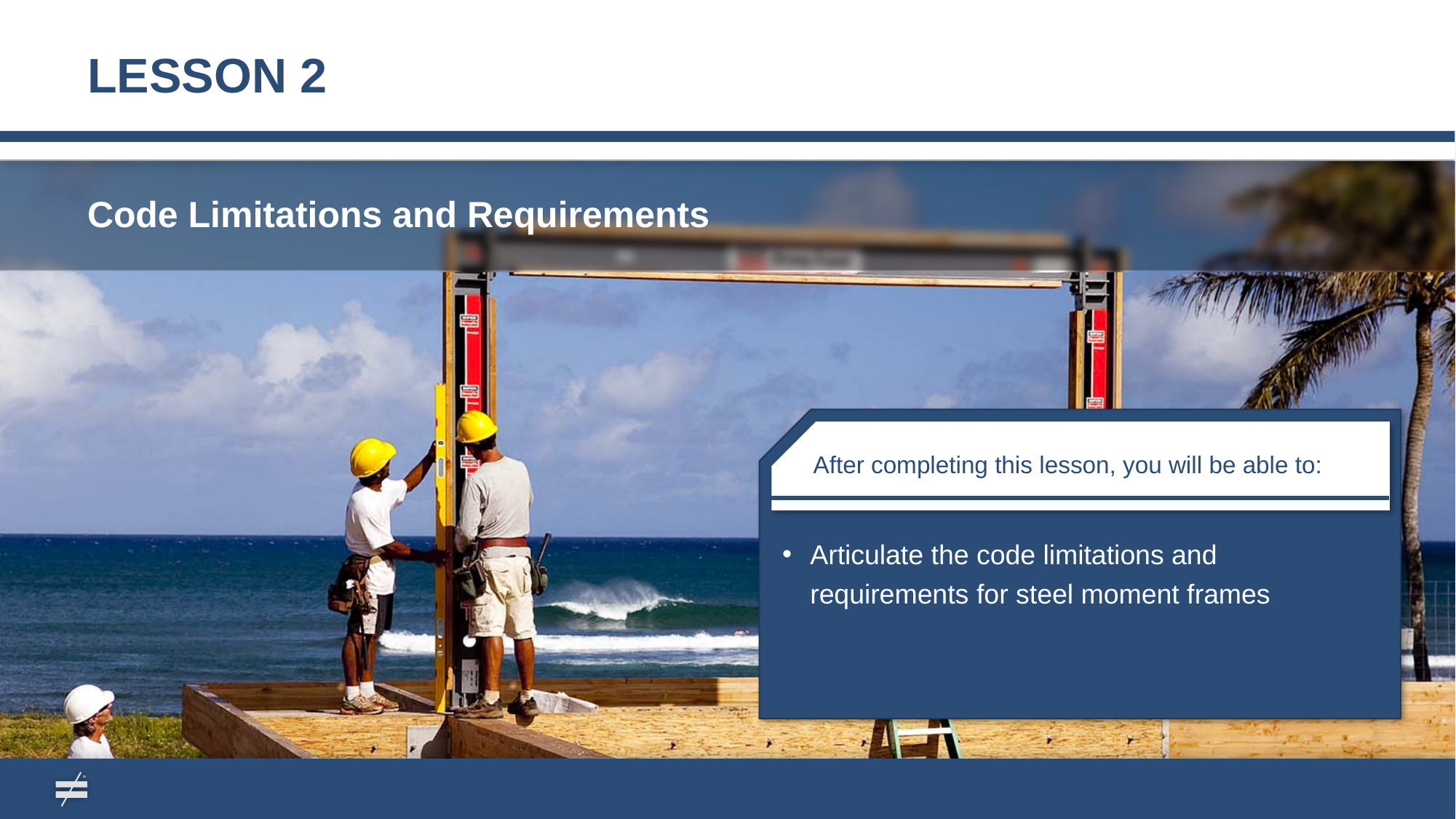

# LESSON 2
Code Limitations and Requirements

After completing this lesson, you will be able to:
Articulate the code limitations and requirements for steel moment frames